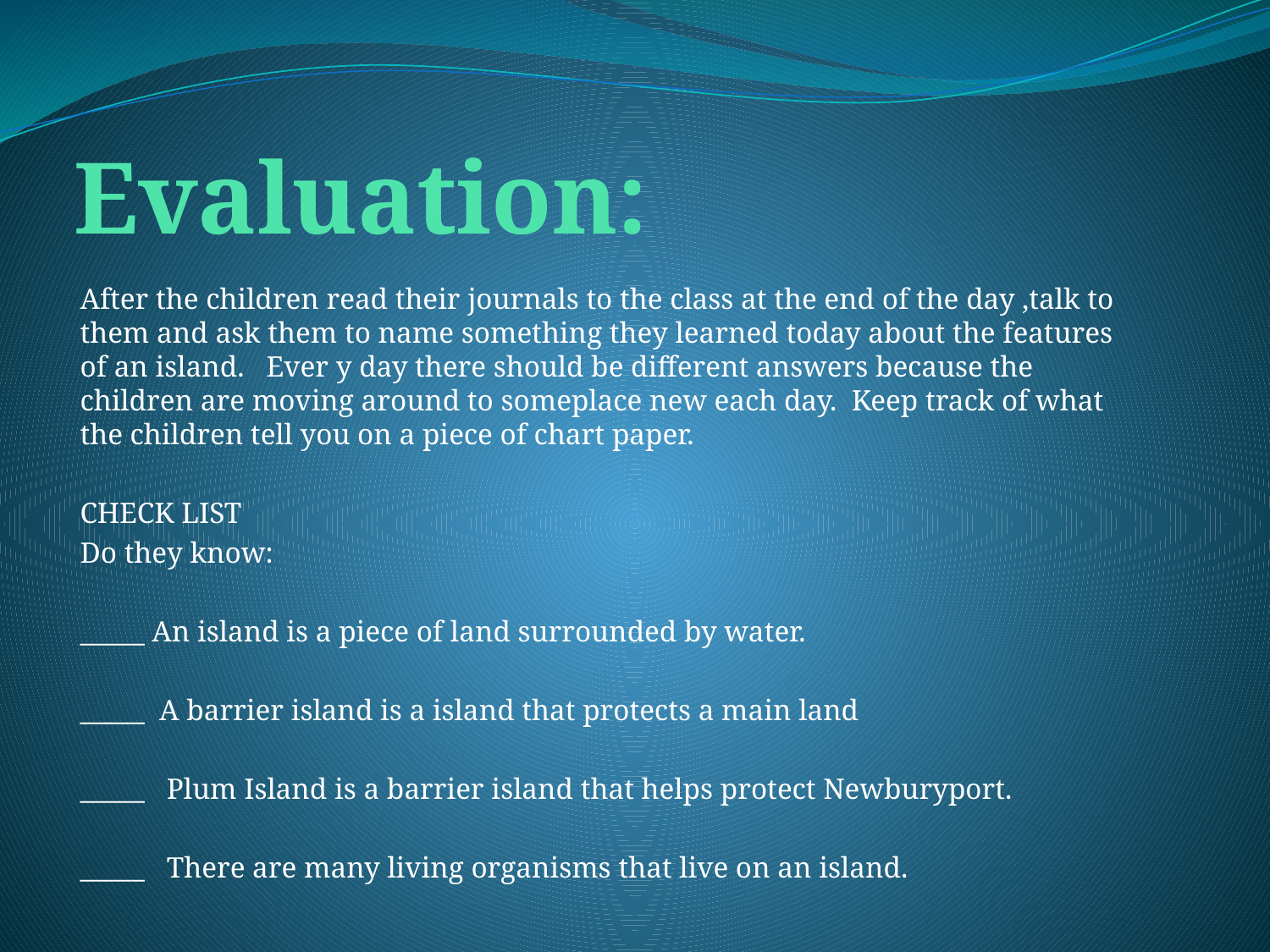

# Evaluation:
After the children read their journals to the class at the end of the day ,talk to them and ask them to name something they learned today about the features of an island.   Ever y day there should be different answers because the children are moving around to someplace new each day.  Keep track of what the children tell you on a piece of chart paper.

CHECK LIST
Do they know:

_____ An island is a piece of land surrounded by water.

_____  A barrier island is a island that protects a main land

_____   Plum Island is a barrier island that helps protect Newburyport.

_____   There are many living organisms that live on an island.